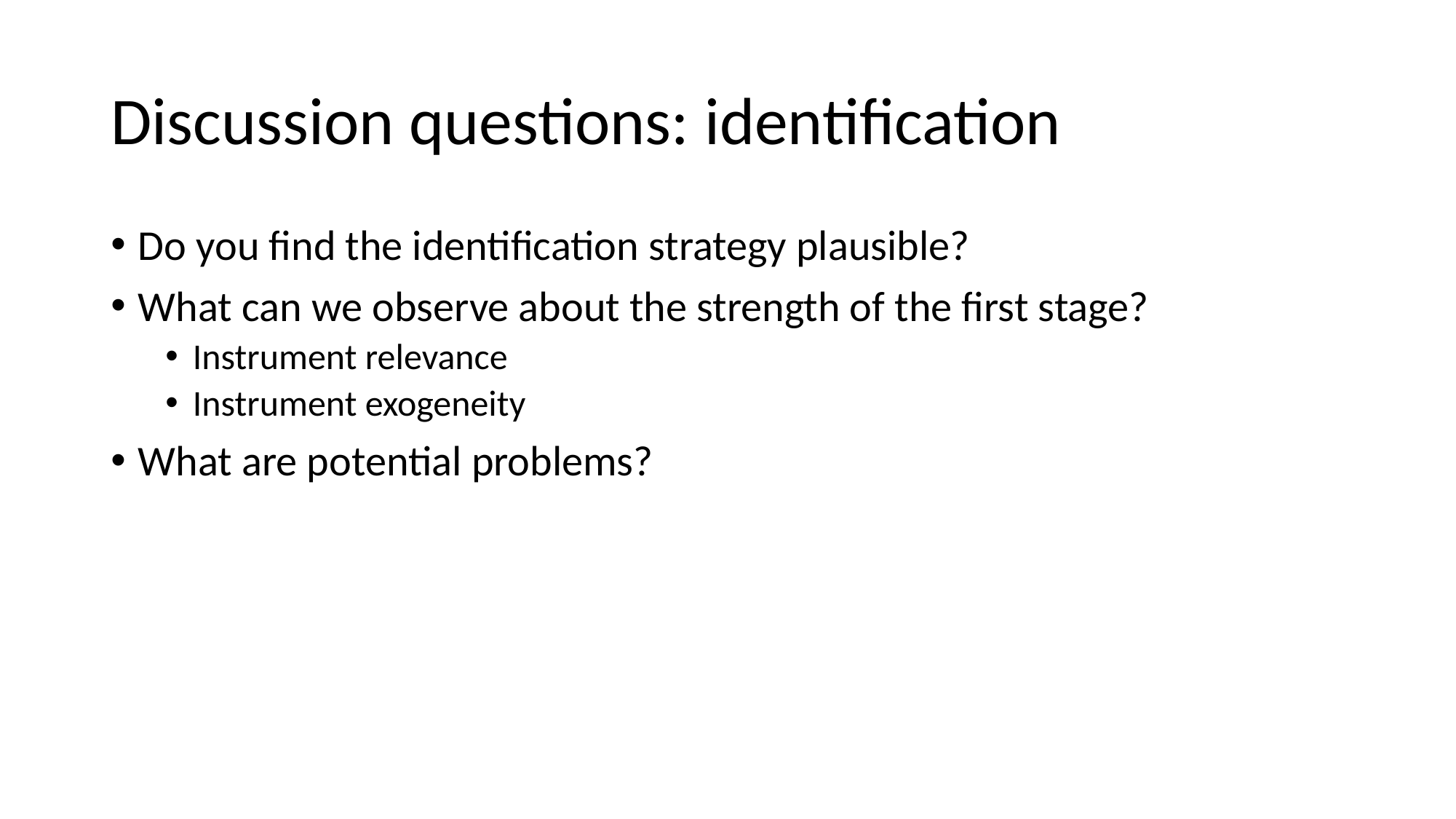

# Discussion questions: identification
Do you find the identification strategy plausible?
What can we observe about the strength of the first stage?
Instrument relevance
Instrument exogeneity
What are potential problems?